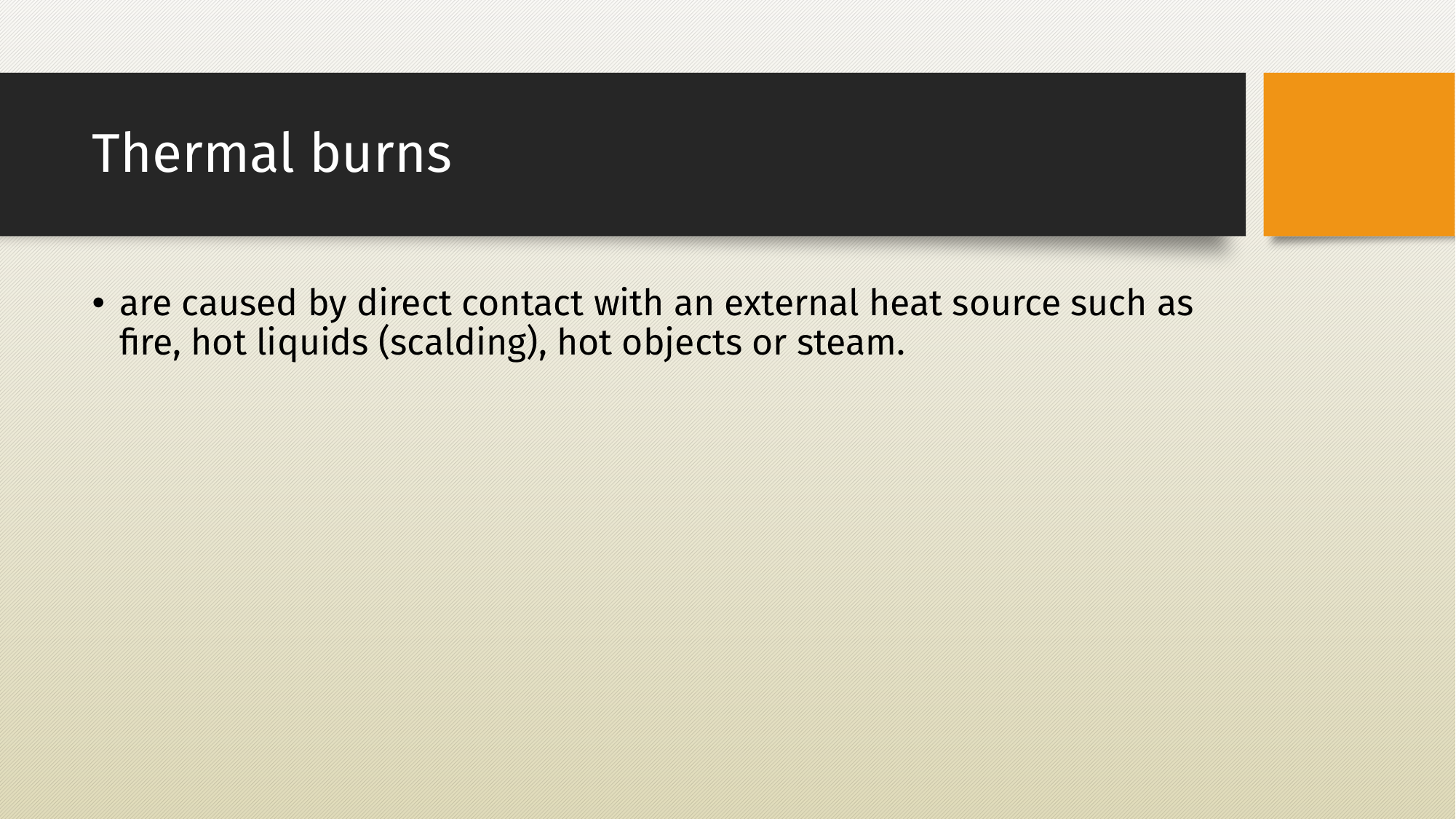

# Thermal burns
are caused by direct contact with an external heat source such as fire, hot liquids (scalding), hot objects or steam.